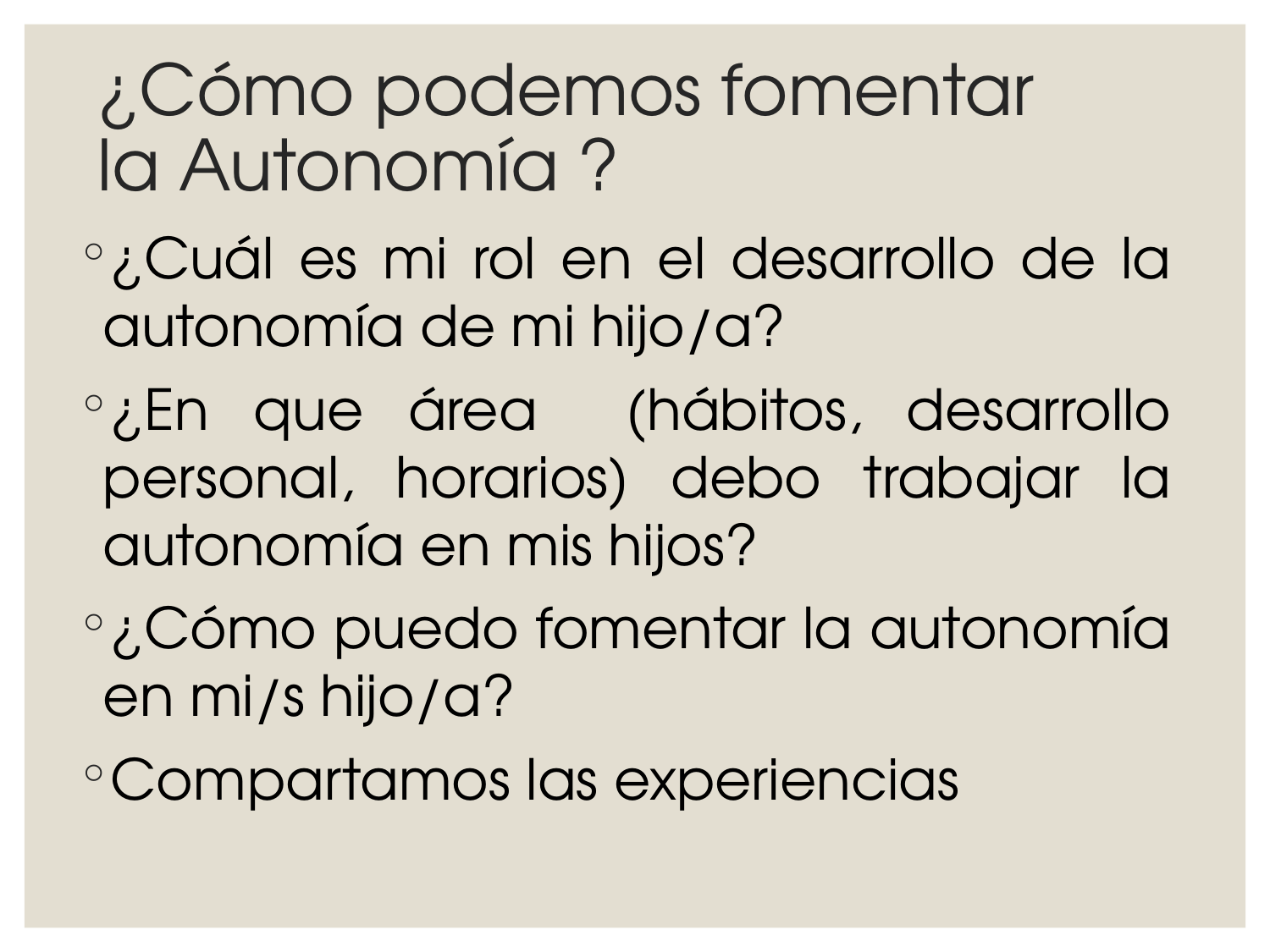

# ¿Cómo podemos fomentar la Autonomía ?
¿Cuál es mi rol en el desarrollo de la autonomía de mi hijo/a?
¿En que área  (hábitos, desarrollo personal, horarios) debo trabajar la autonomía en mis hijos?
¿Cómo puedo fomentar la autonomía en mi/s hijo/a?
Compartamos las experiencias